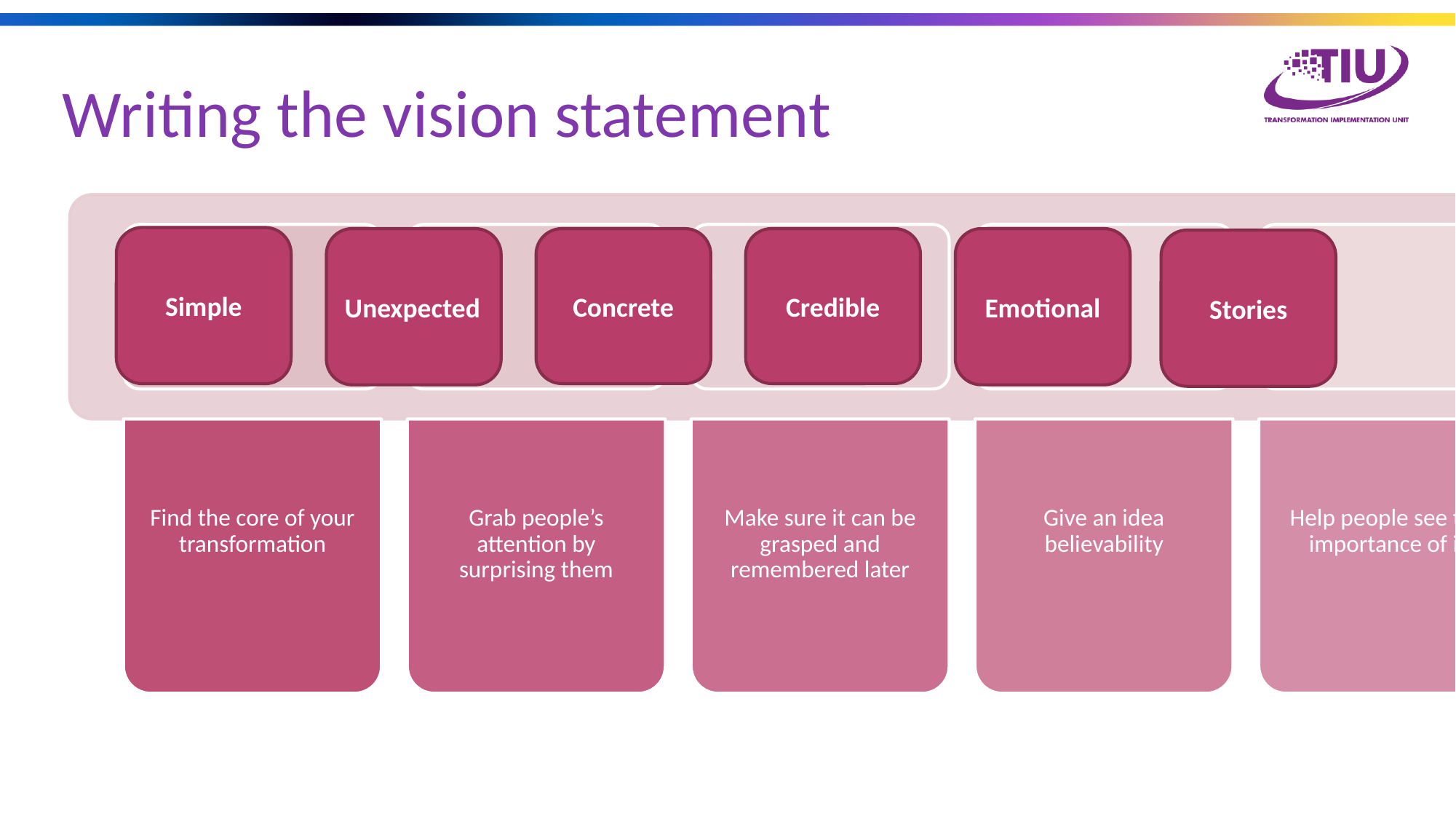

Writing the vision statement

Find the core of your transformation

Grab people’s attention by surprising them

Make sure it can be grasped and remembered later

Give an idea believability

Help people see the importance of it

Empower people to use it through narrative
Simple
Unexpected
Concrete
Credible
Emotional
Stories